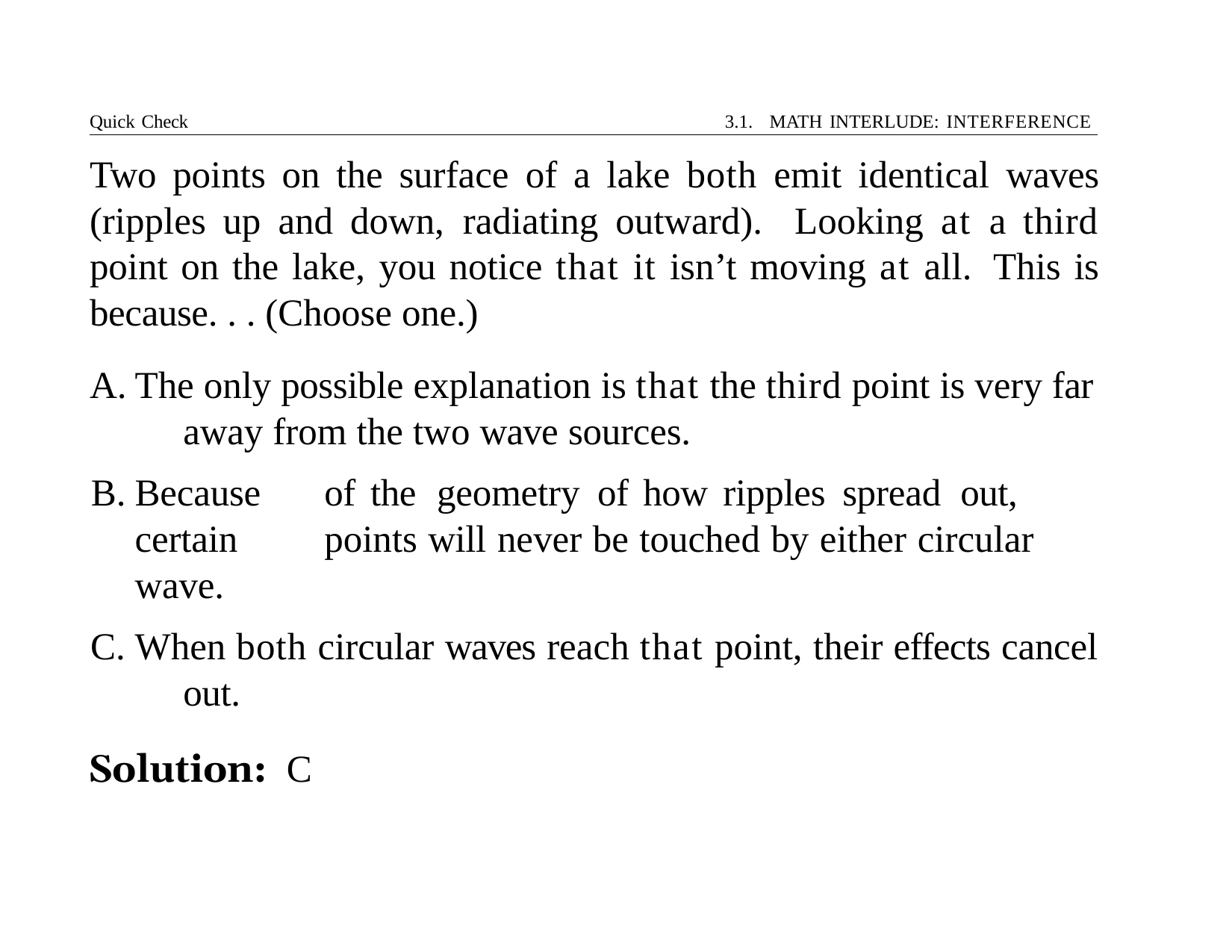

Quick Check	3.1.  MATH INTERLUDE: INTERFERENCE

# Two points on the surface of a lake both emit identical waves (ripples up and down, radiating outward).  Looking at a third point on the lake, you notice that it isn’t moving at all.  This is because. . . (Choose one.)
The only possible explanation is that the third point is very far 	away from the two wave sources.
Because	of	the	geometry	of	how	ripples	spread	out,	certain 	points will never be touched by either circular wave.
When both circular waves reach that point, their effects cancel 	out.
Solution:	C